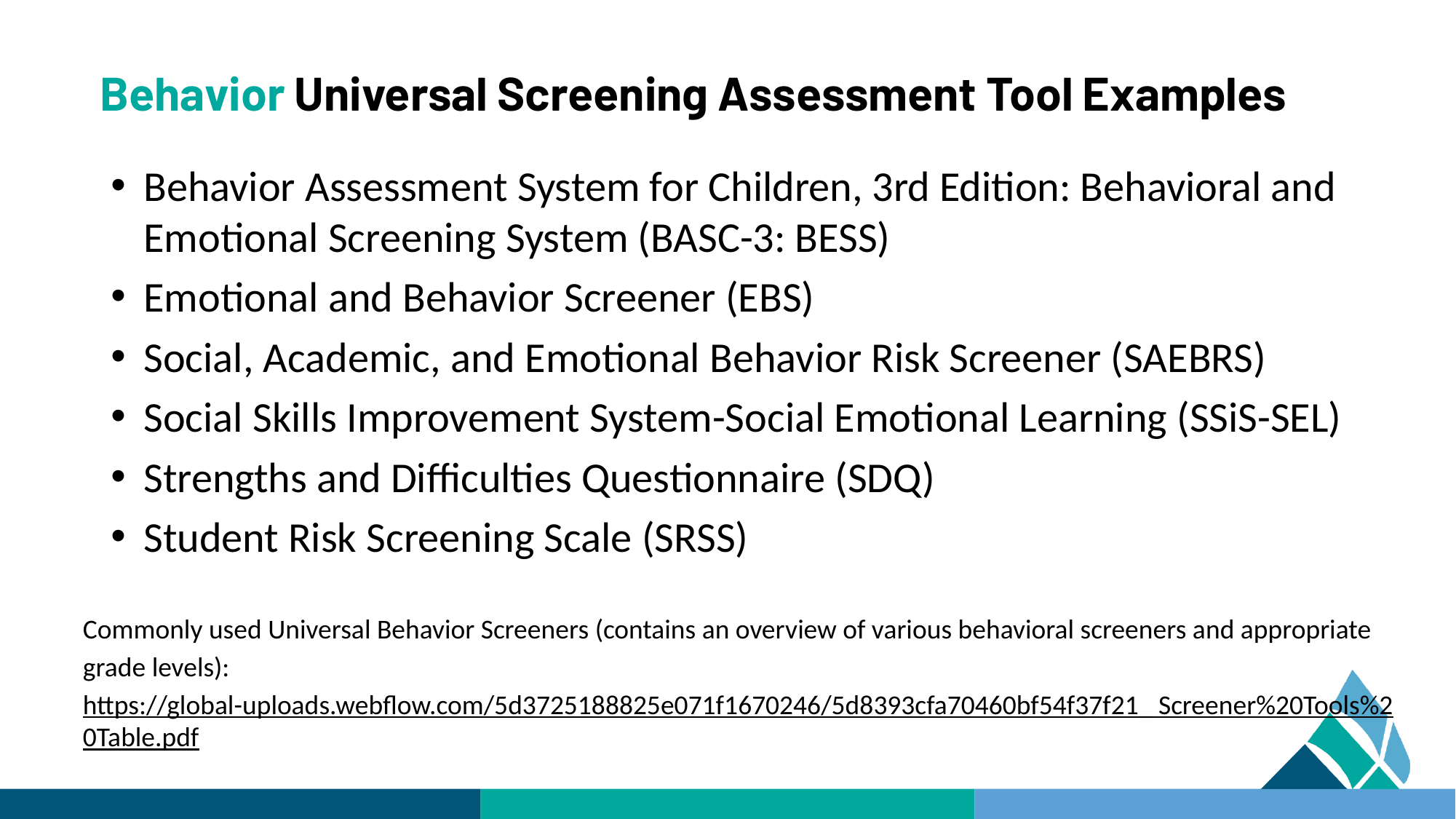

# Behavior Universal Screening Assessment Tool Examples
Behavior Assessment System for Children, 3rd Edition: Behavioral and Emotional Screening System (BASC-3: BESS)
Emotional and Behavior Screener (EBS)
Social, Academic, and Emotional Behavior Risk Screener (SAEBRS)
Social Skills Improvement System-Social Emotional Learning (SSiS-SEL)
Strengths and Difficulties Questionnaire (SDQ)
Student Risk Screening Scale (SRSS)
Commonly used Universal Behavior Screeners (contains an overview of various behavioral screeners and appropriate grade levels): https://global-uploads.webflow.com/5d3725188825e071f1670246/5d8393cfa70460bf54f37f21_ Screener%20Tools%20Table.pdf